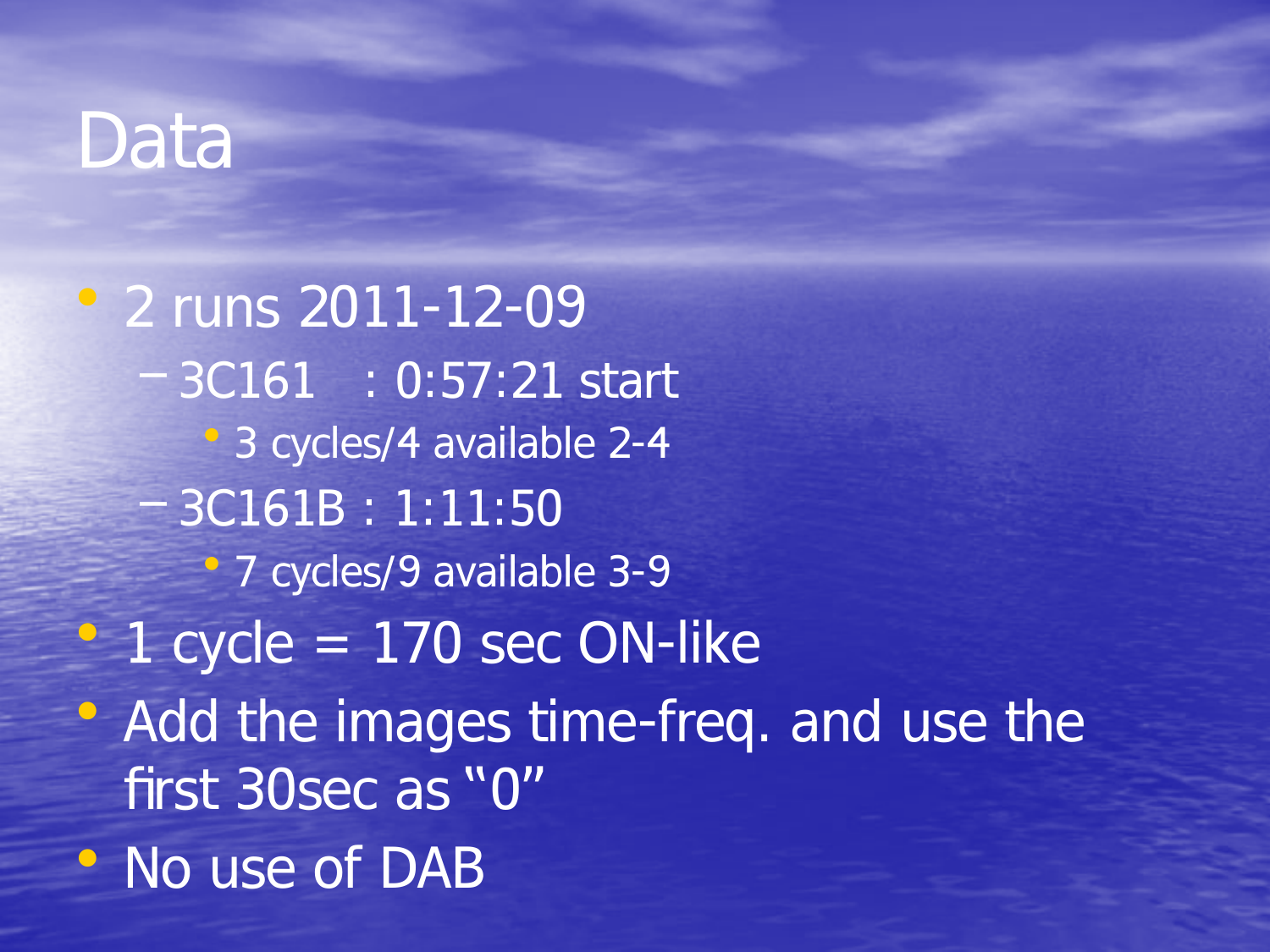

# Data
2 runs 2011-12-09
3C161   : 0:57:21 start
3 cycles/4 available 2-4
3C161B : 1:11:50
7 cycles/9 available 3-9
1 cycle = 170 sec ON-like
Add the images time-freq. and use the first 30sec as “0”
No use of DAB